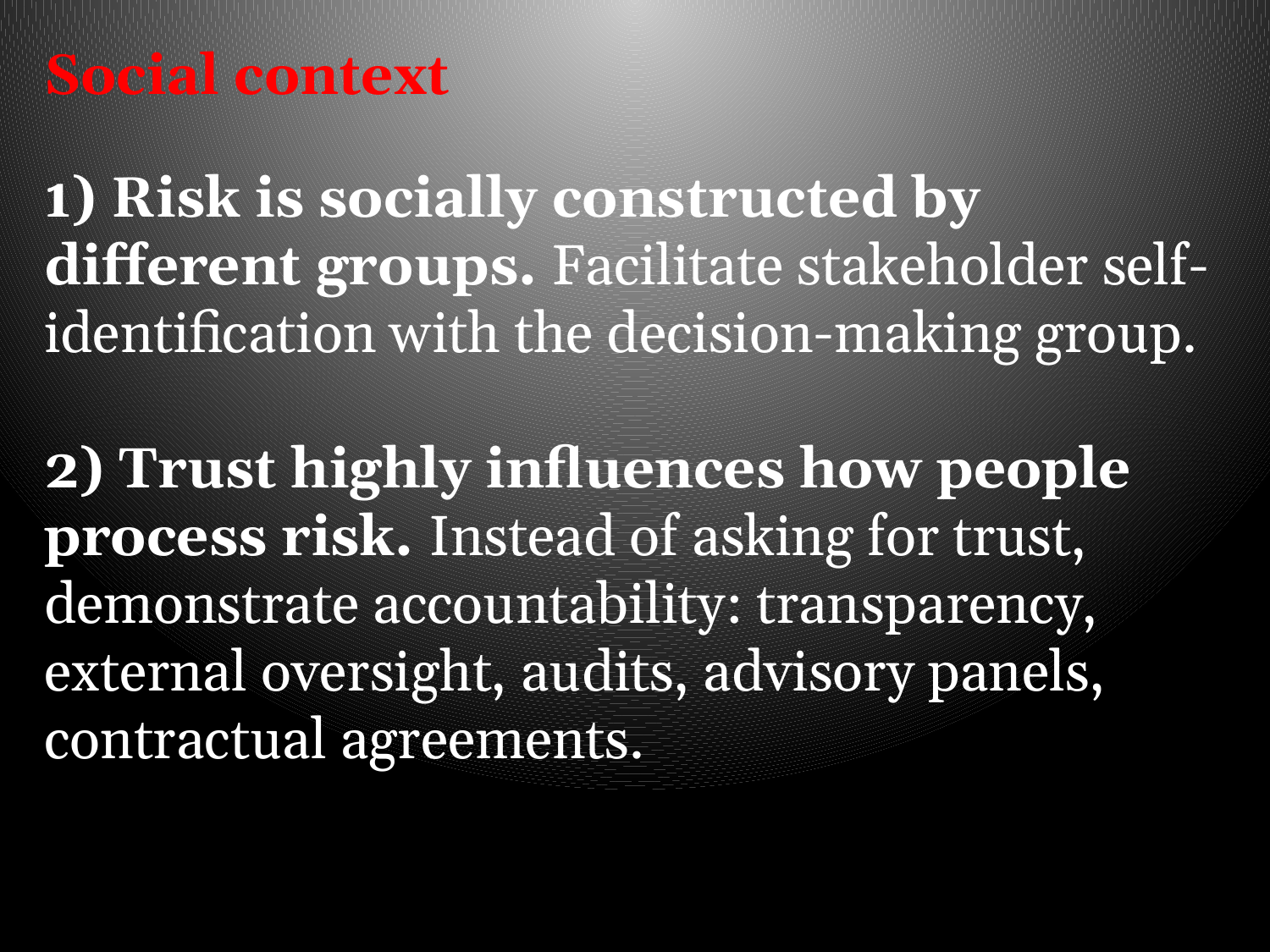

Social context
1) Risk is socially constructed by different groups. Facilitate stakeholder self-identification with the decision-making group.
2) Trust highly influences how people process risk. Instead of asking for trust, demonstrate accountability: transparency, external oversight, audits, advisory panels, contractual agreements.